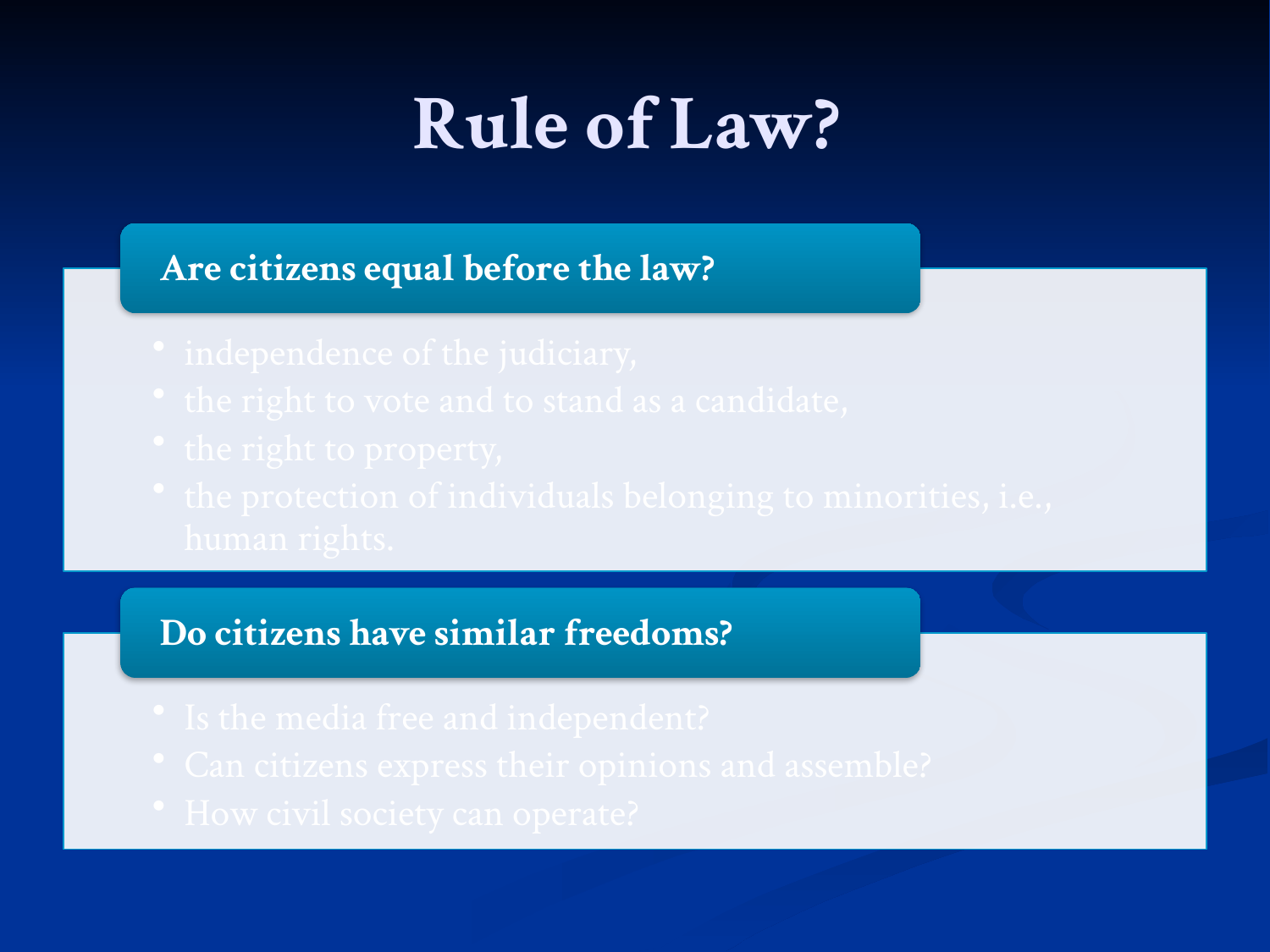

# Rule of Law?
independence of the judiciary,
the right to vote and to stand as a candidate,
the right to property,
the protection of individuals belonging to minorities, i.e., human rights.
Are citizens equal before the law?
Is the media free and independent?
Can citizens express their opinions and assemble?
How civil society can operate?
Do citizens have similar freedoms?